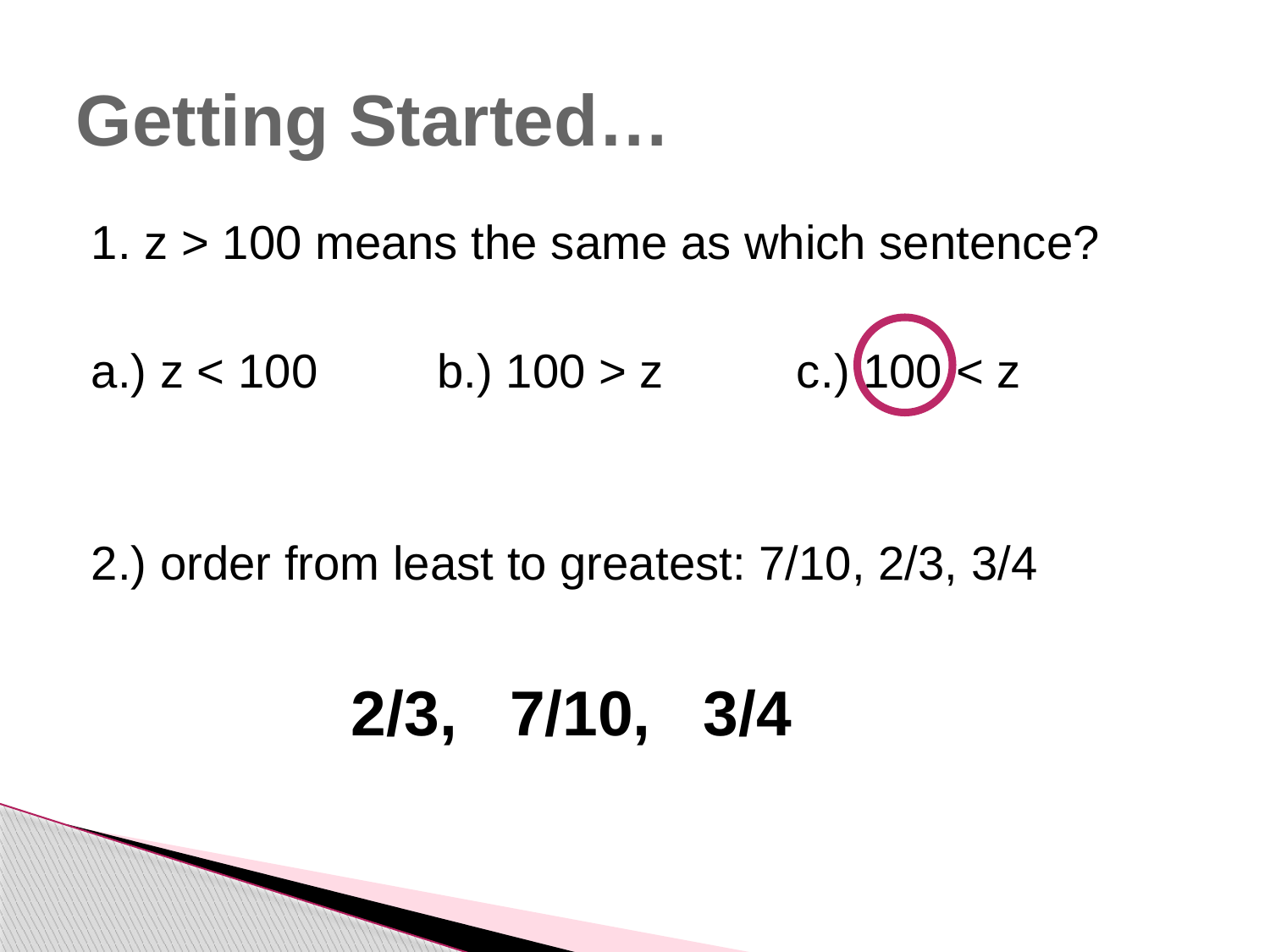

# Getting Started…
1. z > 100 means the same as which sentence?

a.) z < 100         b.) 100 > z          c.) 100 < z

2.) order from least to greatest: 7/10, 2/3, 3/4

2/3,   7/10,   3/4